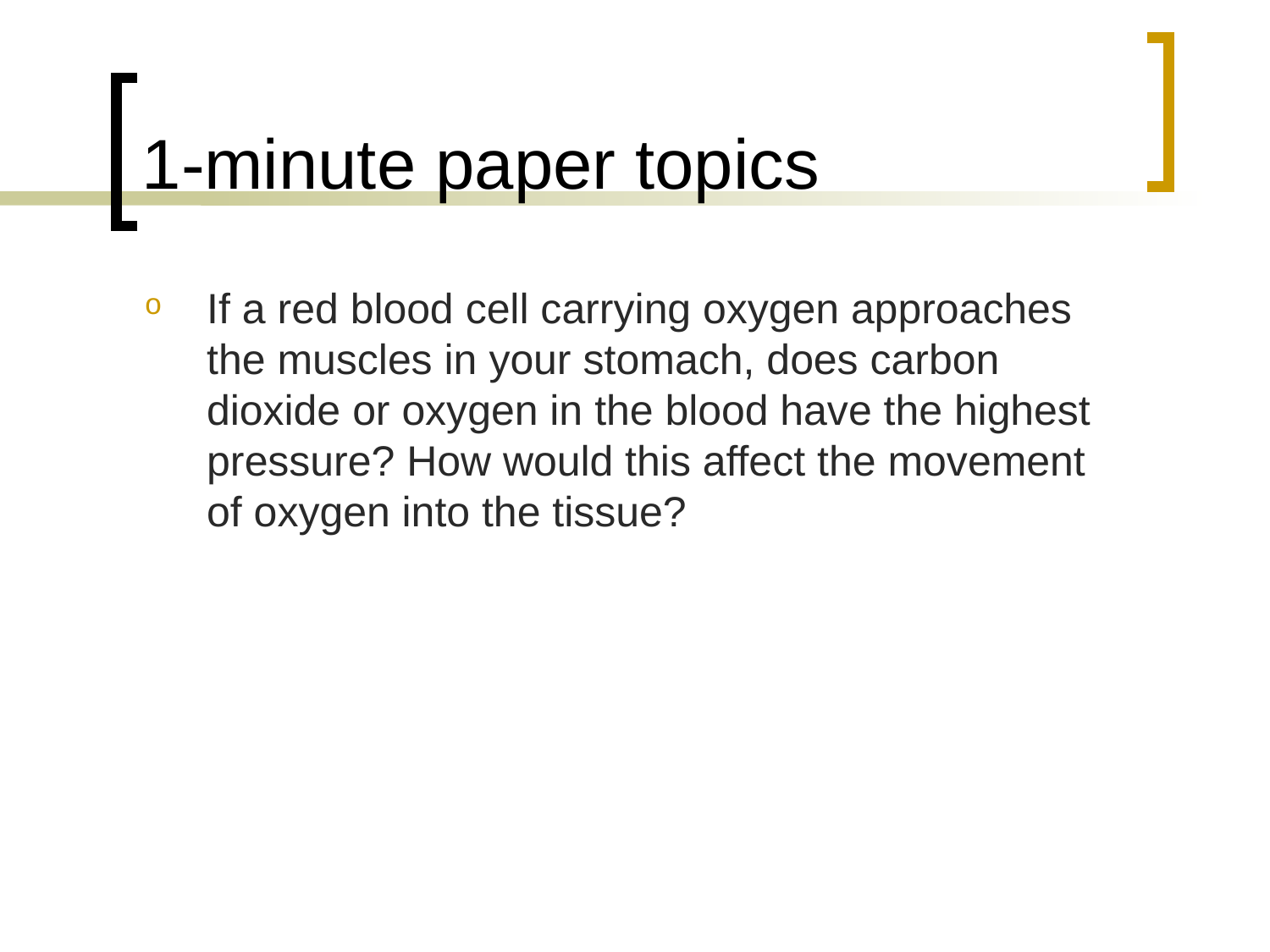

# 1-minute paper topics
If a red blood cell carrying oxygen approaches the muscles in your stomach, does carbon dioxide or oxygen in the blood have the highest pressure? How would this affect the movement of oxygen into the tissue?